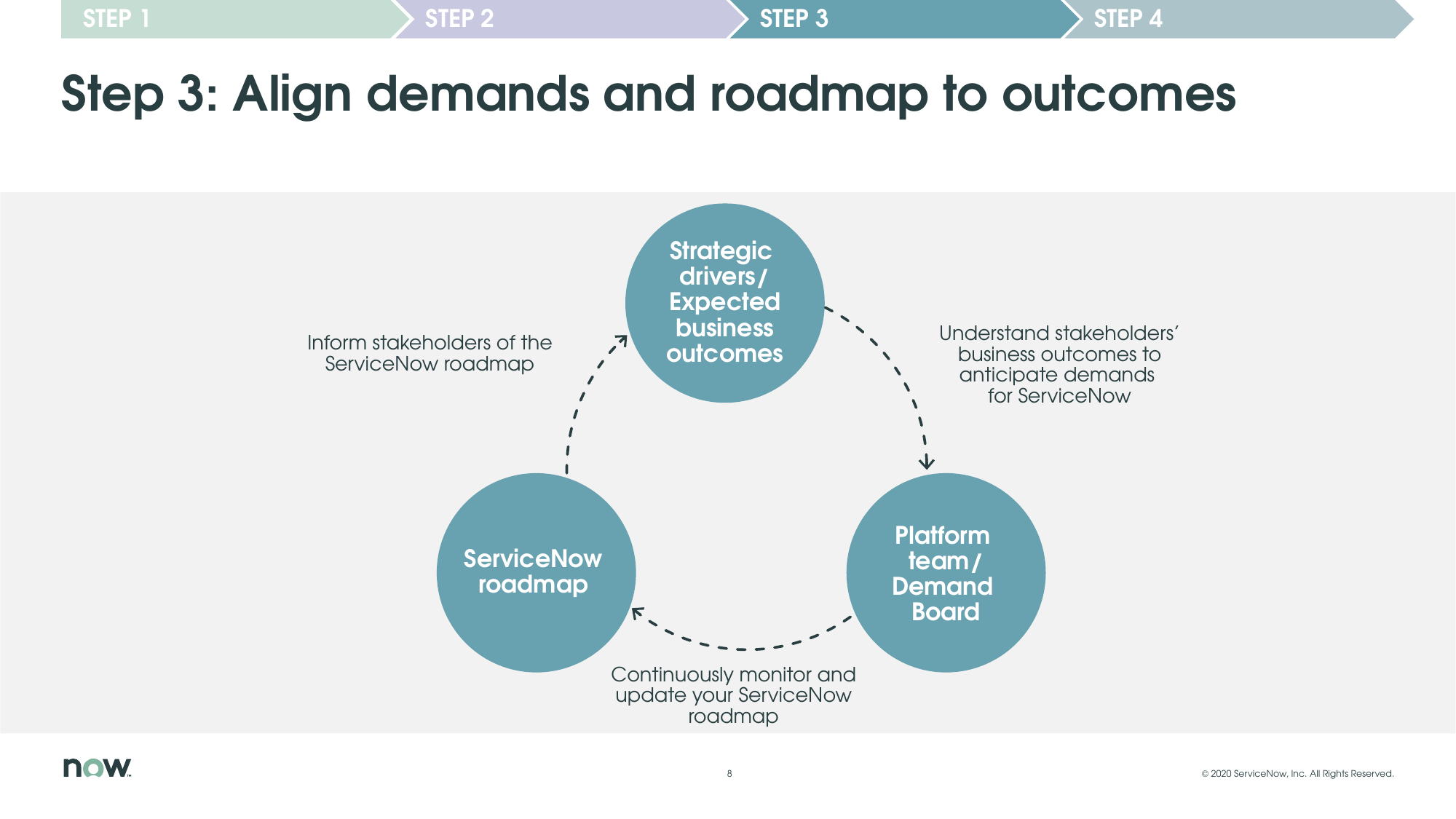

STEP 1
STEP 2
STEP 3
STEP 4
# Step 3: Align demands and roadmap to outcomes

Strategic
drivers/ Expected business outcomes

Understand stakeholders’ business outcomes to anticipate demands
for ServiceNow
Inform stakeholders of the ServiceNow roadmap

ServiceNow roadmap
Platform
team/
Demand
Board
Continuously monitor and update your ServiceNow roadmap